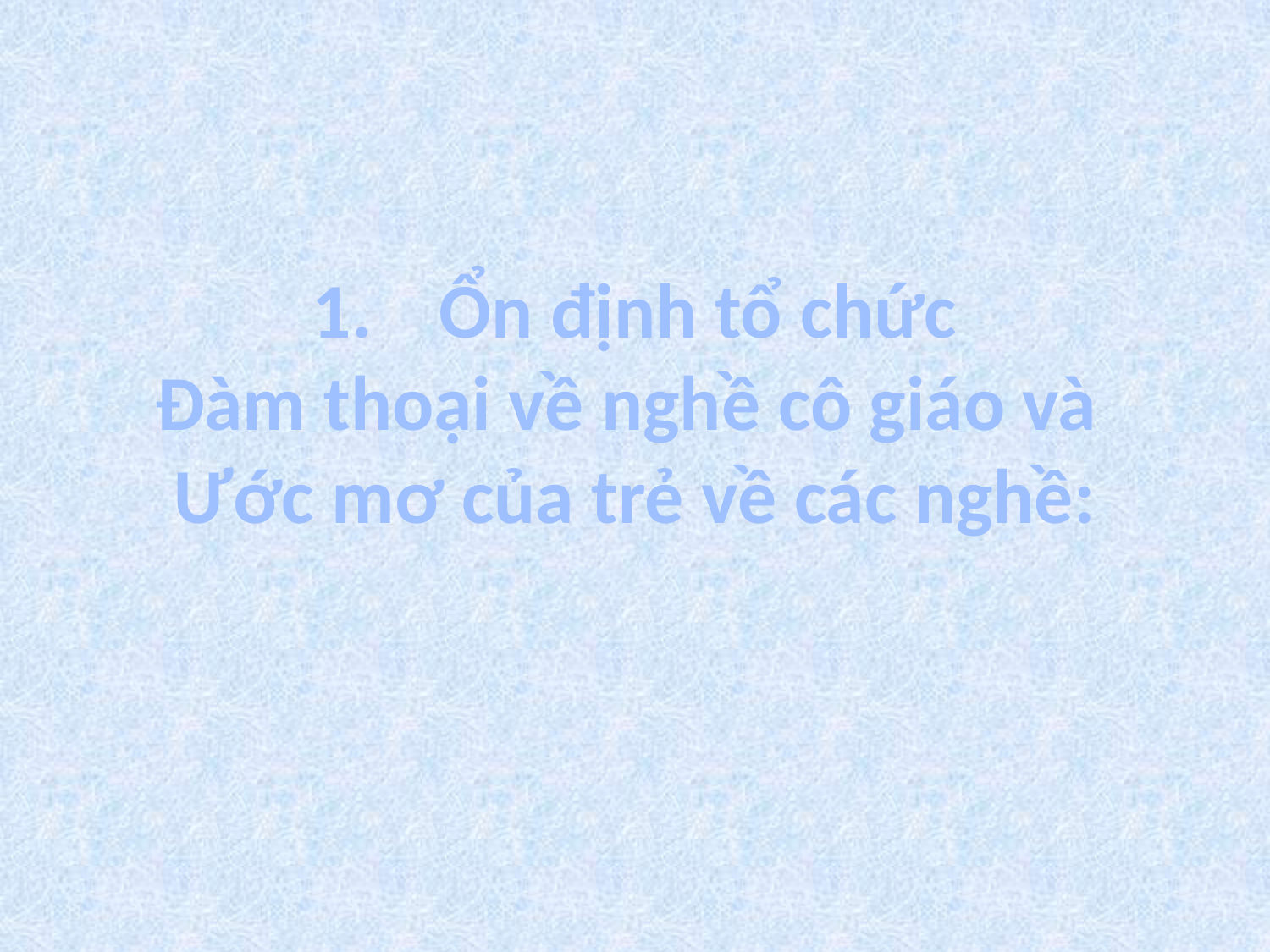

Ổn định tổ chức
Đàm thoại về nghề cô giáo và
Ước mơ của trẻ về các nghề: